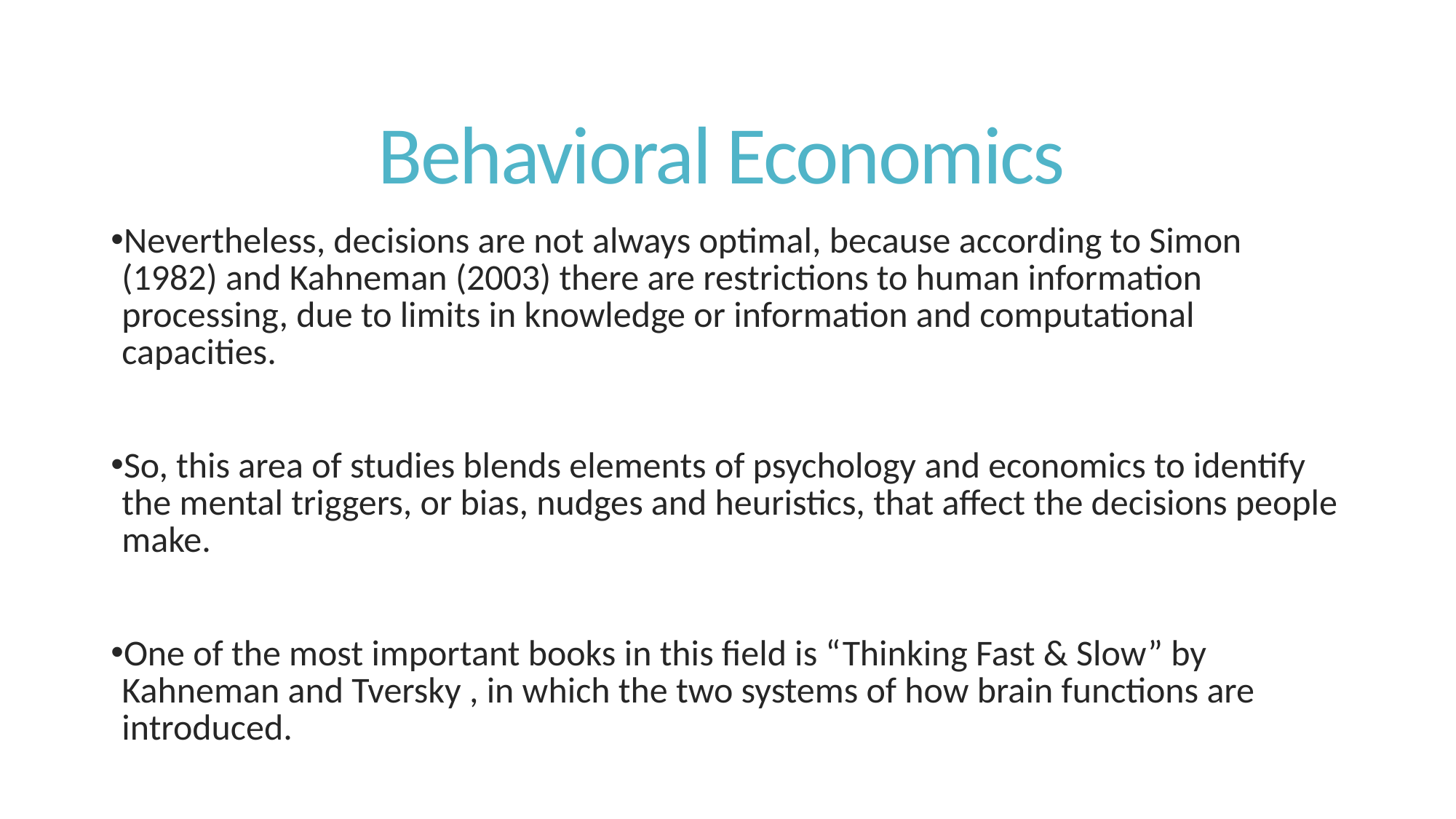

# Behavioral Economics
Nevertheless, decisions are not always optimal, because according to Simon (1982) and Kahneman (2003) there are restrictions to human information processing, due to limits in knowledge or information and computational capacities.

So, this area of studies blends elements of psychology and economics to identify the mental triggers, or bias, nudges and heuristics, that affect the decisions people make.

Οne of the most important books in this field is “Thinking Fast & Slow” by Kahneman and Tversky , in which the two systems of how brain functions are introduced.